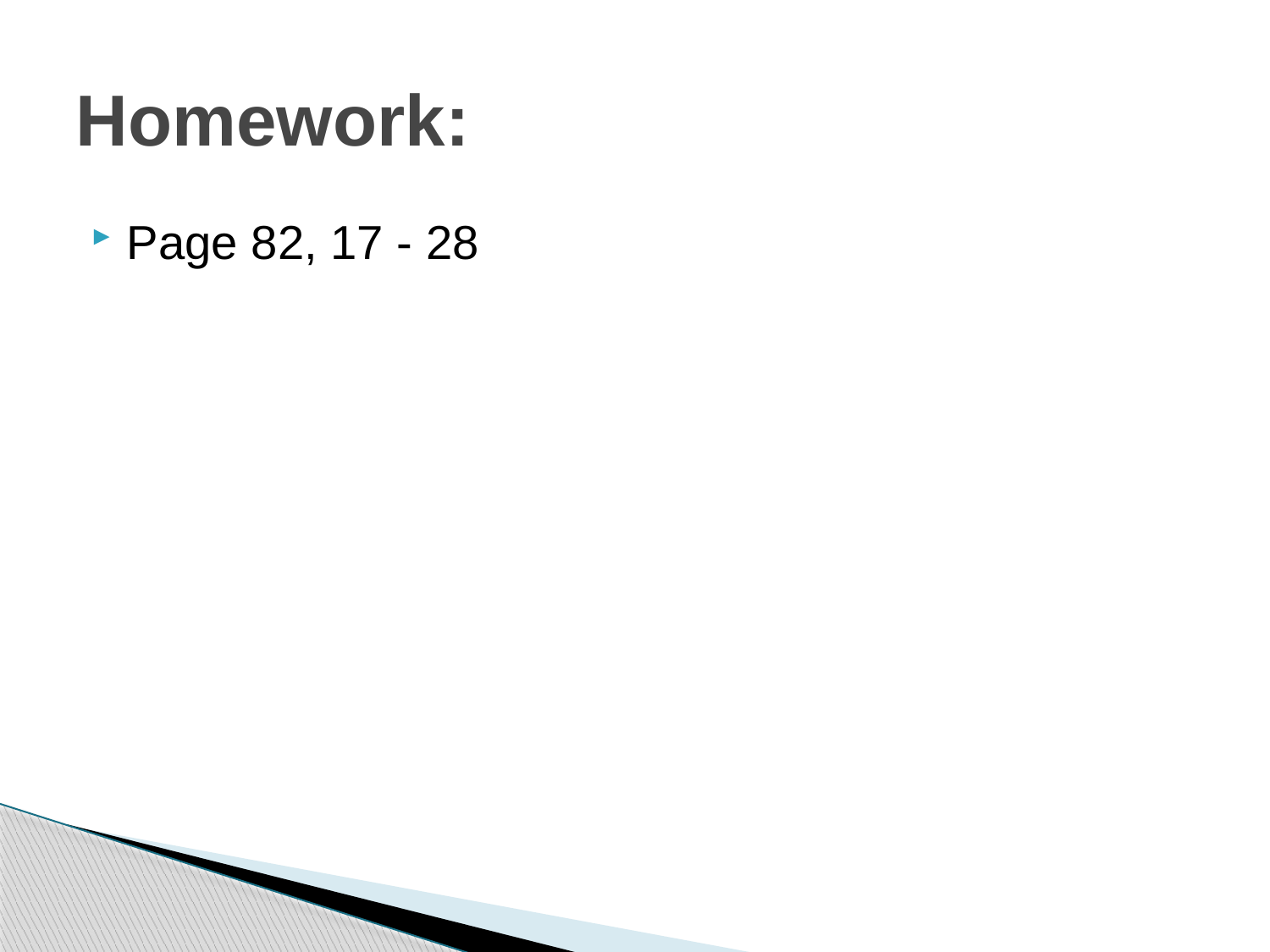

# Homework:
Page 82, 17 - 28